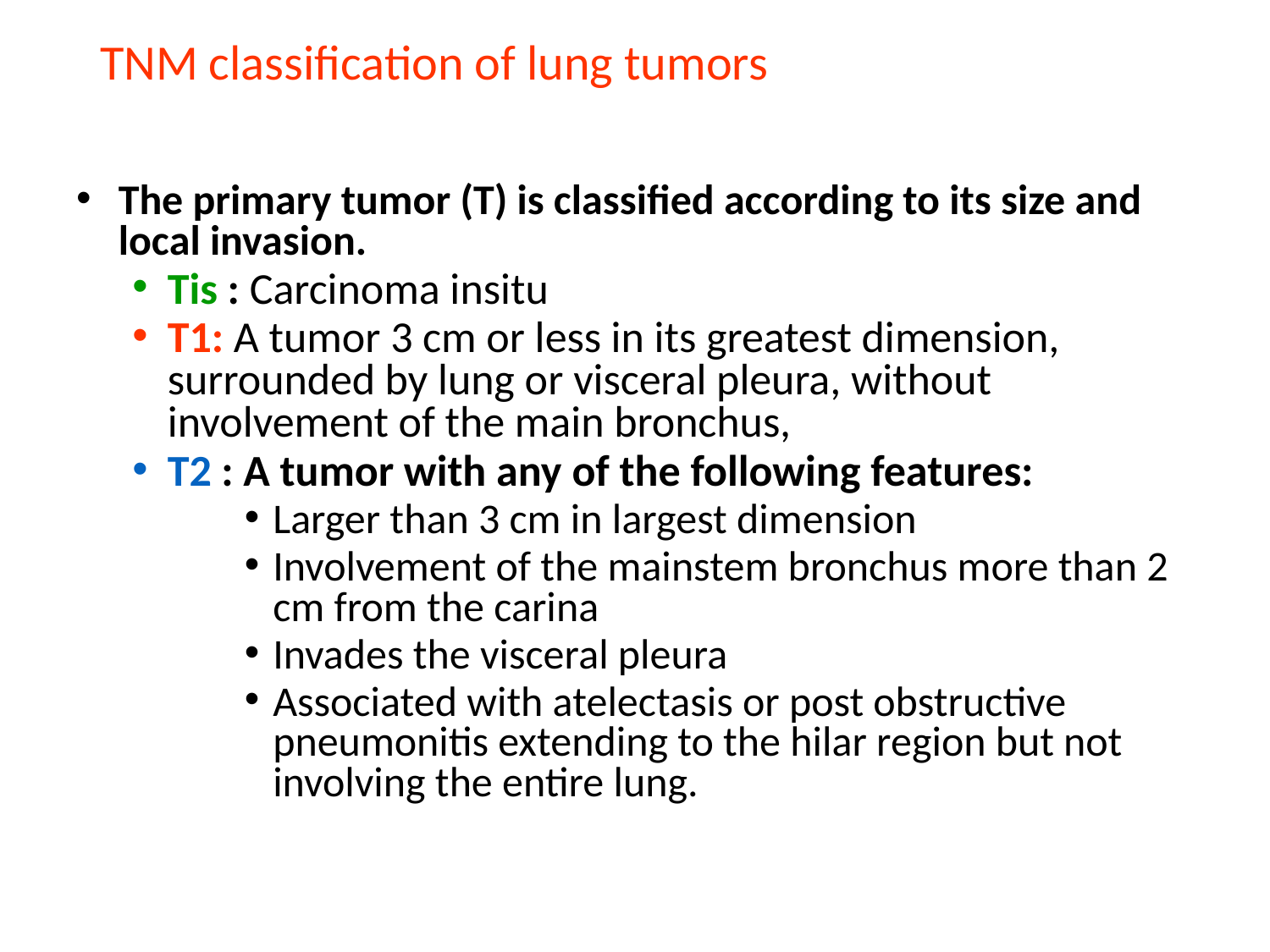

# TNM classification of lung tumors
The primary tumor (T) is classified according to its size and local invasion.
Tis : Carcinoma insitu
T1: A tumor 3 cm or less in its greatest dimension, surrounded by lung or visceral pleura, without involvement of the main bronchus,
T2 : A tumor with any of the following features:
Larger than 3 cm in largest dimension
Involvement of the mainstem bronchus more than 2 cm from the carina
Invades the visceral pleura
Associated with atelectasis or post obstructive pneumonitis extending to the hilar region but not involving the entire lung.